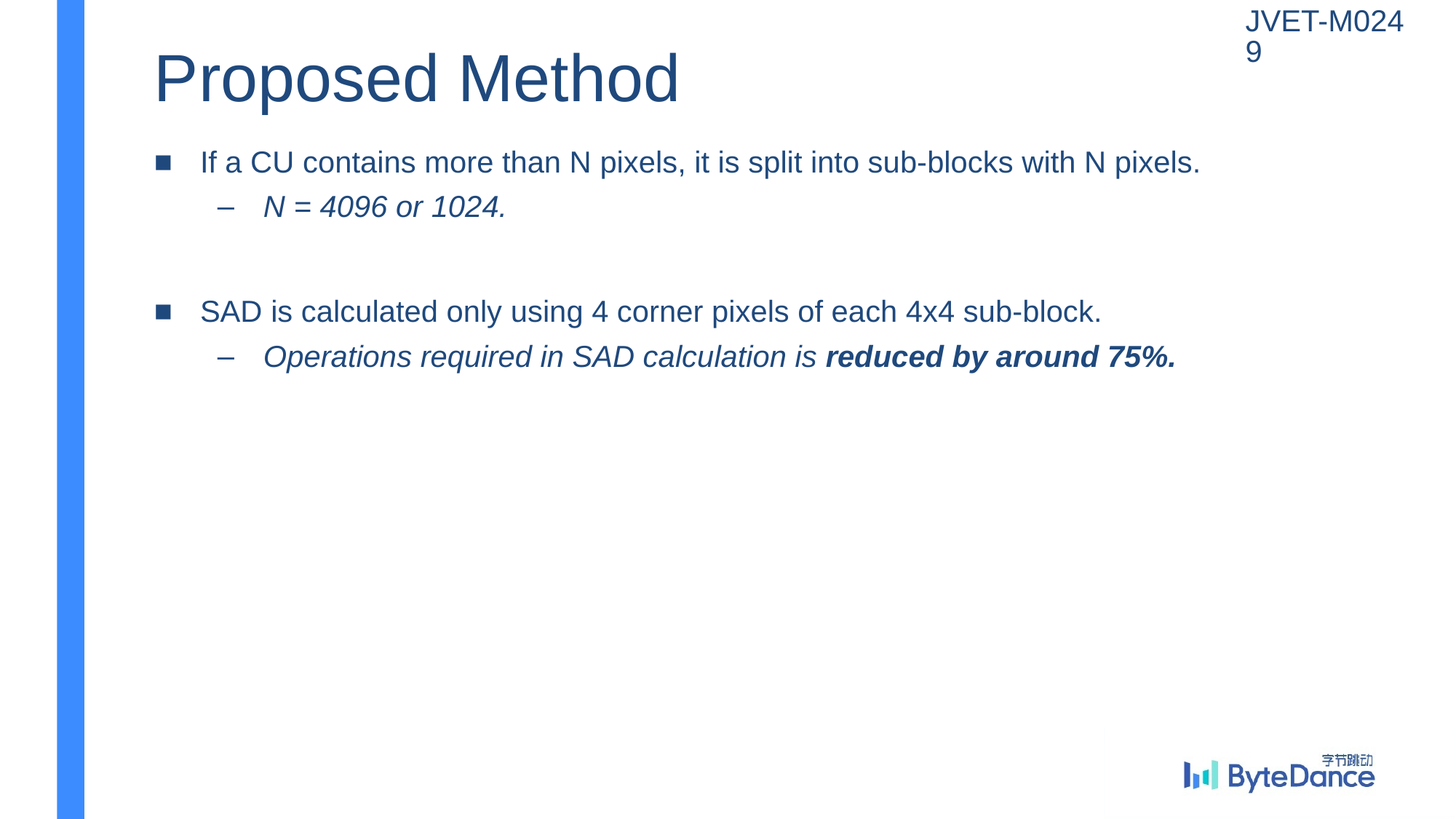

JVET-M0249
# Proposed Method
If a CU contains more than N pixels, it is split into sub-blocks with N pixels.
N = 4096 or 1024.

SAD is calculated only using 4 corner pixels of each 4x4 sub-block.
Operations required in SAD calculation is reduced by around 75%.